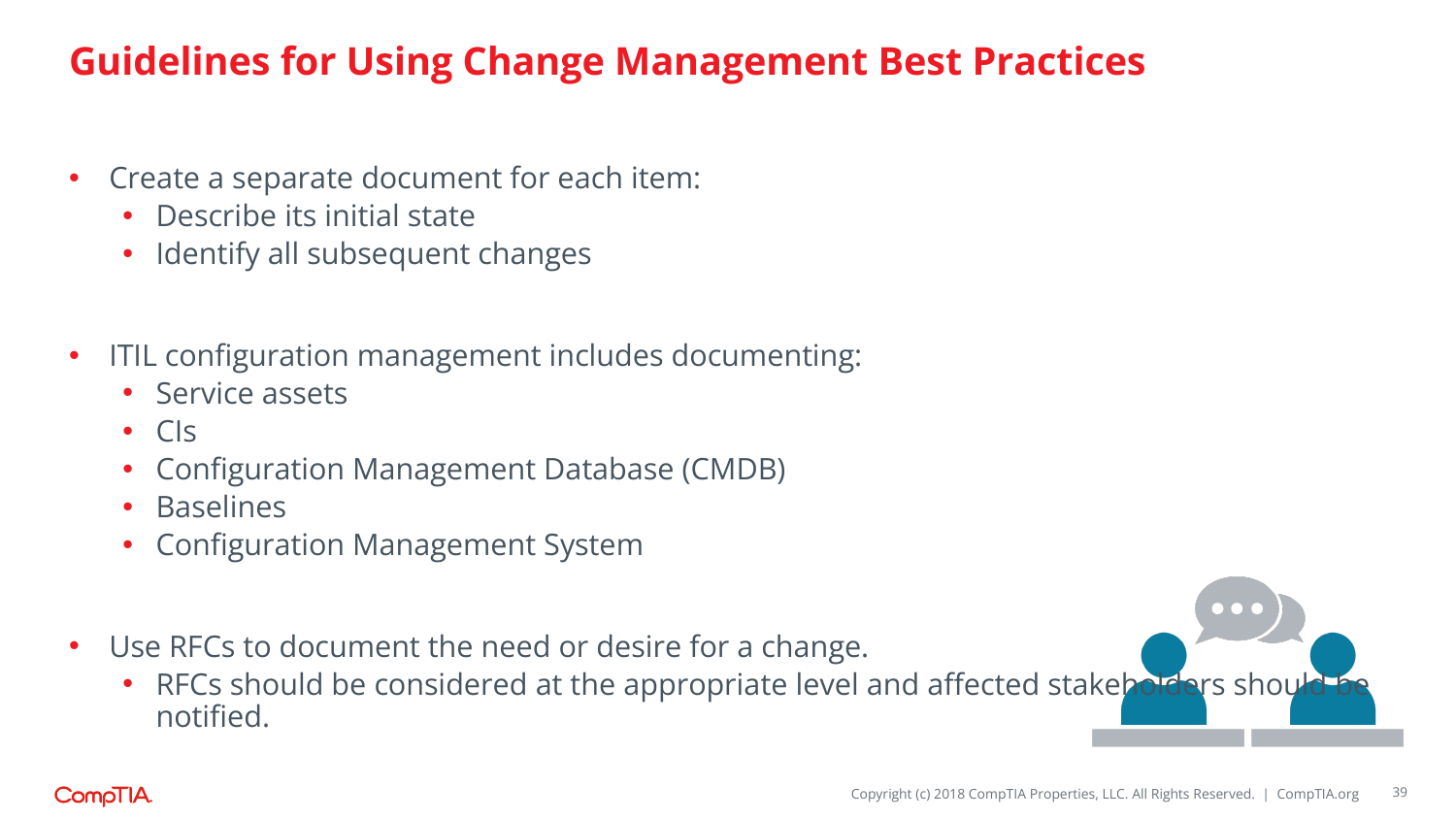

# Guidelines for Using Change Management Best Practices
Create a separate document for each item:
Describe its initial state
Identify all subsequent changes

ITIL configuration management includes documenting:
Service assets
CIs
Configuration Management Database (CMDB)
Baselines
Configuration Management System

Use RFCs to document the need or desire for a change.
RFCs should be considered at the appropriate level and affected stakeholders should be notified.
39